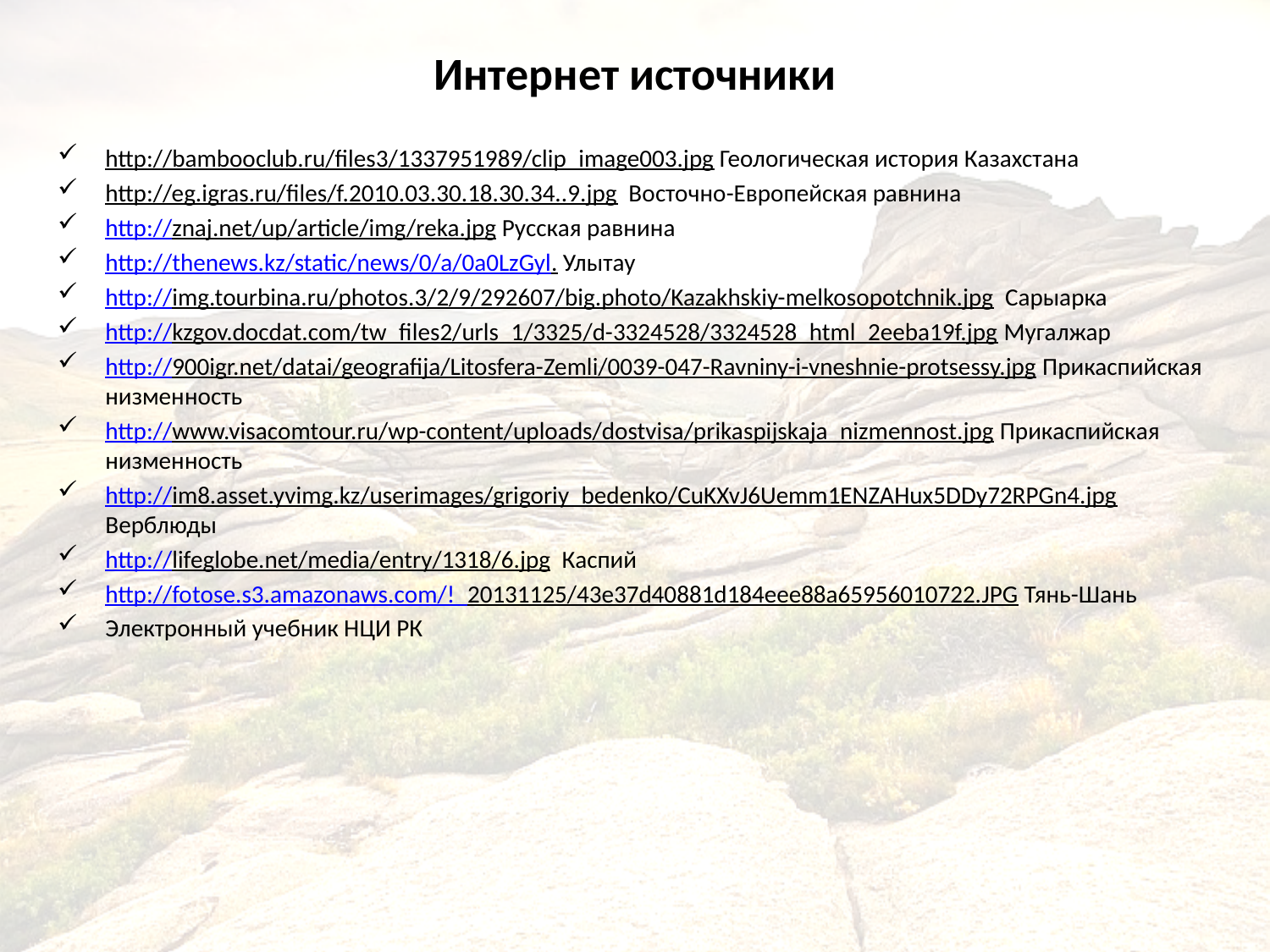

# Интернет источники
http://bambooclub.ru/files3/1337951989/clip_image003.jpg Геологическая история Казахстана
http://eg.igras.ru/files/f.2010.03.30.18.30.34..9.jpg  Восточно-Европейская равнина
http://znaj.net/up/article/img/reka.jpg Русская равнина
http://thenews.kz/static/news/0/a/0a0LzGyl. Улытау
http://img.tourbina.ru/photos.3/2/9/292607/big.photo/Kazakhskiy-melkosopotchnik.jpg  Сарыарка
http://kzgov.docdat.com/tw_files2/urls_1/3325/d-3324528/3324528_html_2eeba19f.jpg Мугалжар
http://900igr.net/datai/geografija/Litosfera-Zemli/0039-047-Ravniny-i-vneshnie-protsessy.jpg Прикаспийская низменность
http://www.visacomtour.ru/wp-content/uploads/dostvisa/prikaspijskaja_nizmennost.jpg Прикаспийская низменность
http://im8.asset.yvimg.kz/userimages/grigoriy_bedenko/CuKXvJ6Uemm1ENZAHux5DDy72RPGn4.jpg Верблюды
http://lifeglobe.net/media/entry/1318/6.jpg  Каспий
http://fotose.s3.amazonaws.com/!_20131125/43e37d40881d184eee88a65956010722.JPG Тянь-Шань
Электронный учебник НЦИ РК